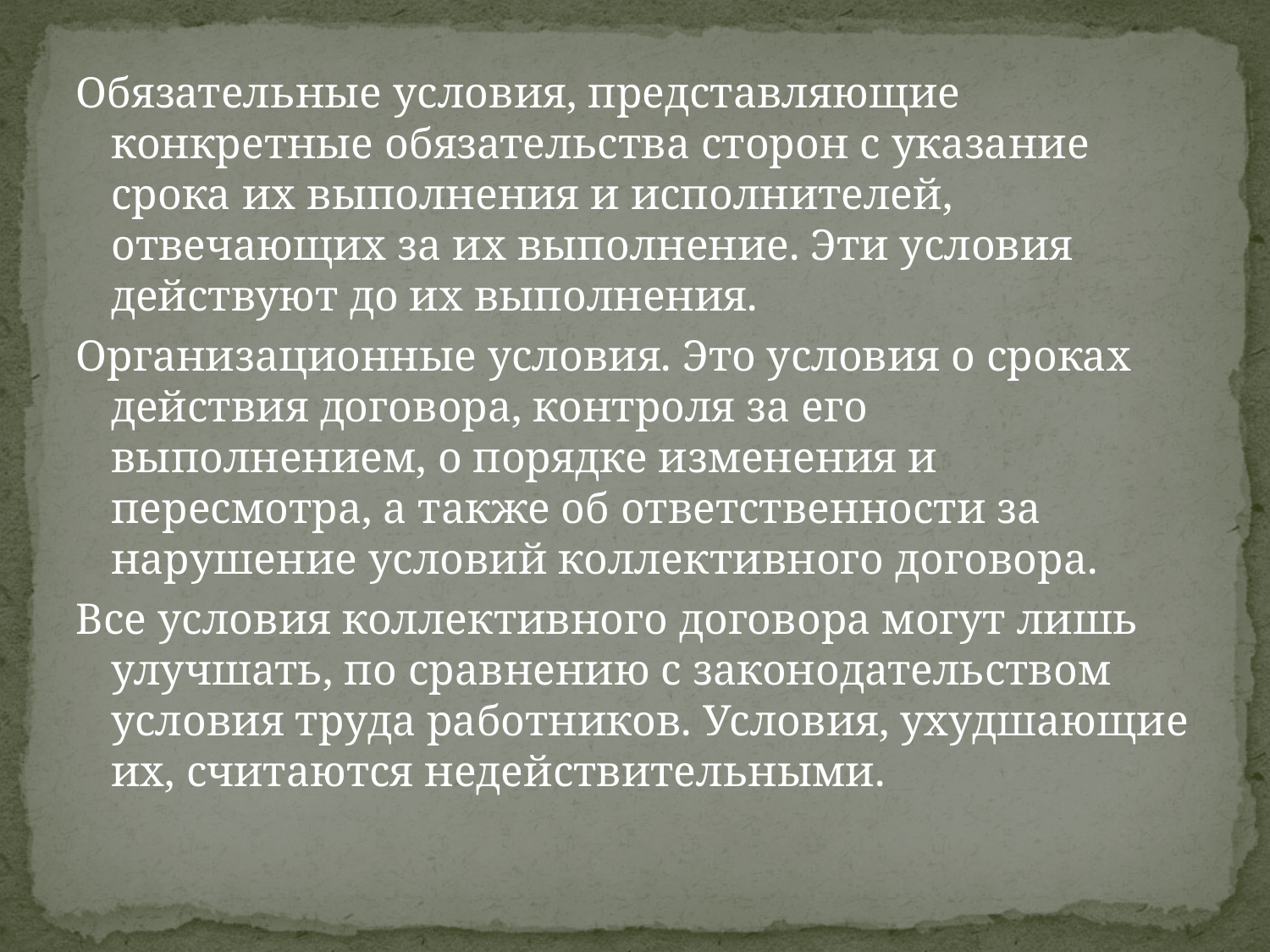

Обязательные условия, представляющие конкретные обязательства сторон с указание срока их выполнения и исполнителей, отвечающих за их выполнение. Эти условия действуют до их выполнения.
Организационные условия. Это условия о сроках действия договора, контроля за его выполнением, о порядке изменения и пересмотра, а также об ответственности за нарушение условий коллективного договора.
Все условия коллективного договора могут лишь улучшать, по сравнению с законодательством условия труда работников. Условия, ухудшающие их, считаются недействительными.